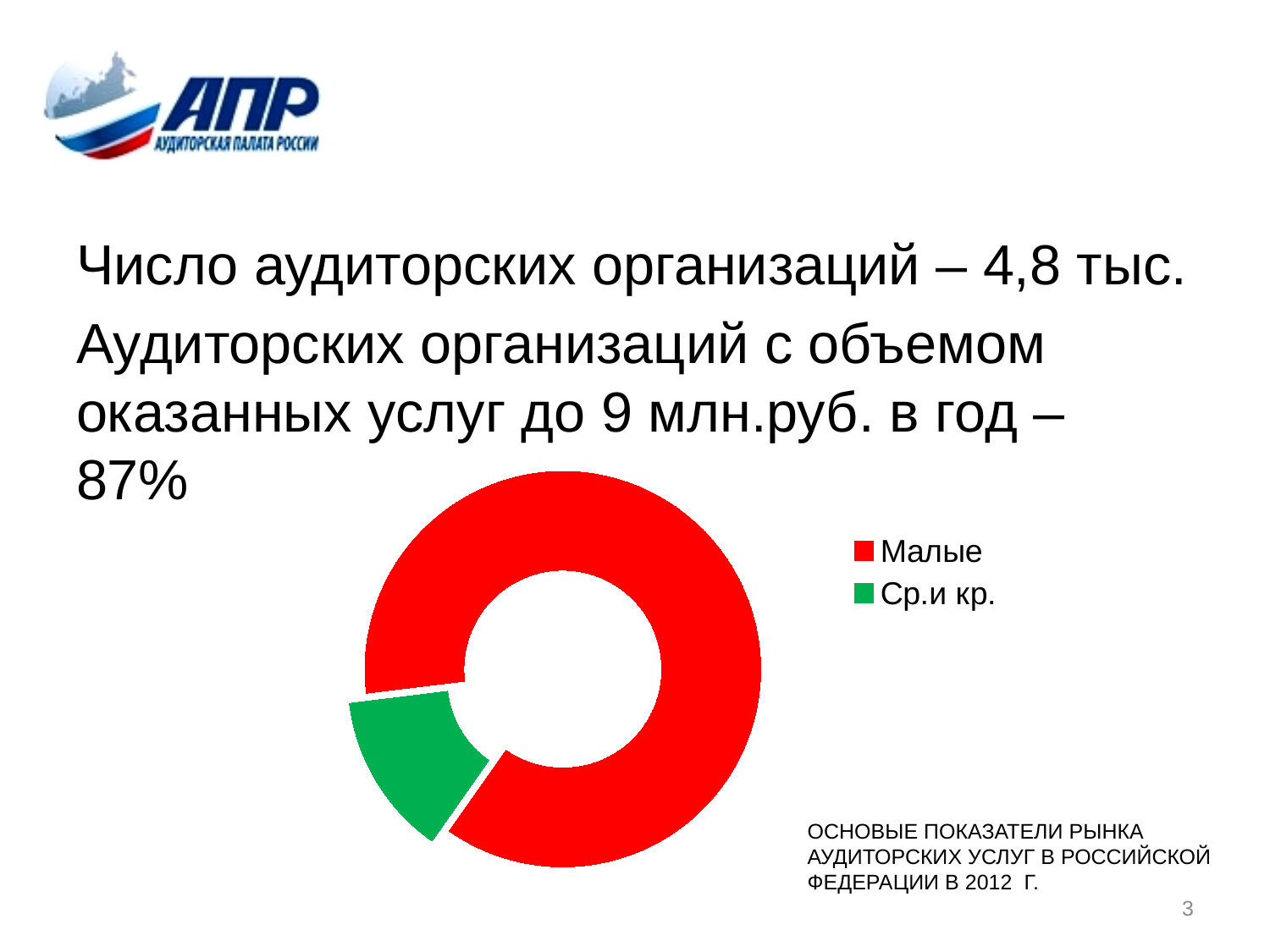

Число аудиторских организаций – 4,8 тыс.
Аудиторских организаций с объемом оказанных услуг до 9 млн.руб. в год – 87%

### Chart

| Category | Продажи |
|---|---|
| Малые | 86.7 |
| Ср.и кр. | 13.3 |
ОСНОВЫЕ ПОКАЗАТЕЛИ РЫНКА
АУДИТОРСКИХ УСЛУГ В РОССИЙСКОЙ ФЕДЕРАЦИИ В 2012  Г.
3